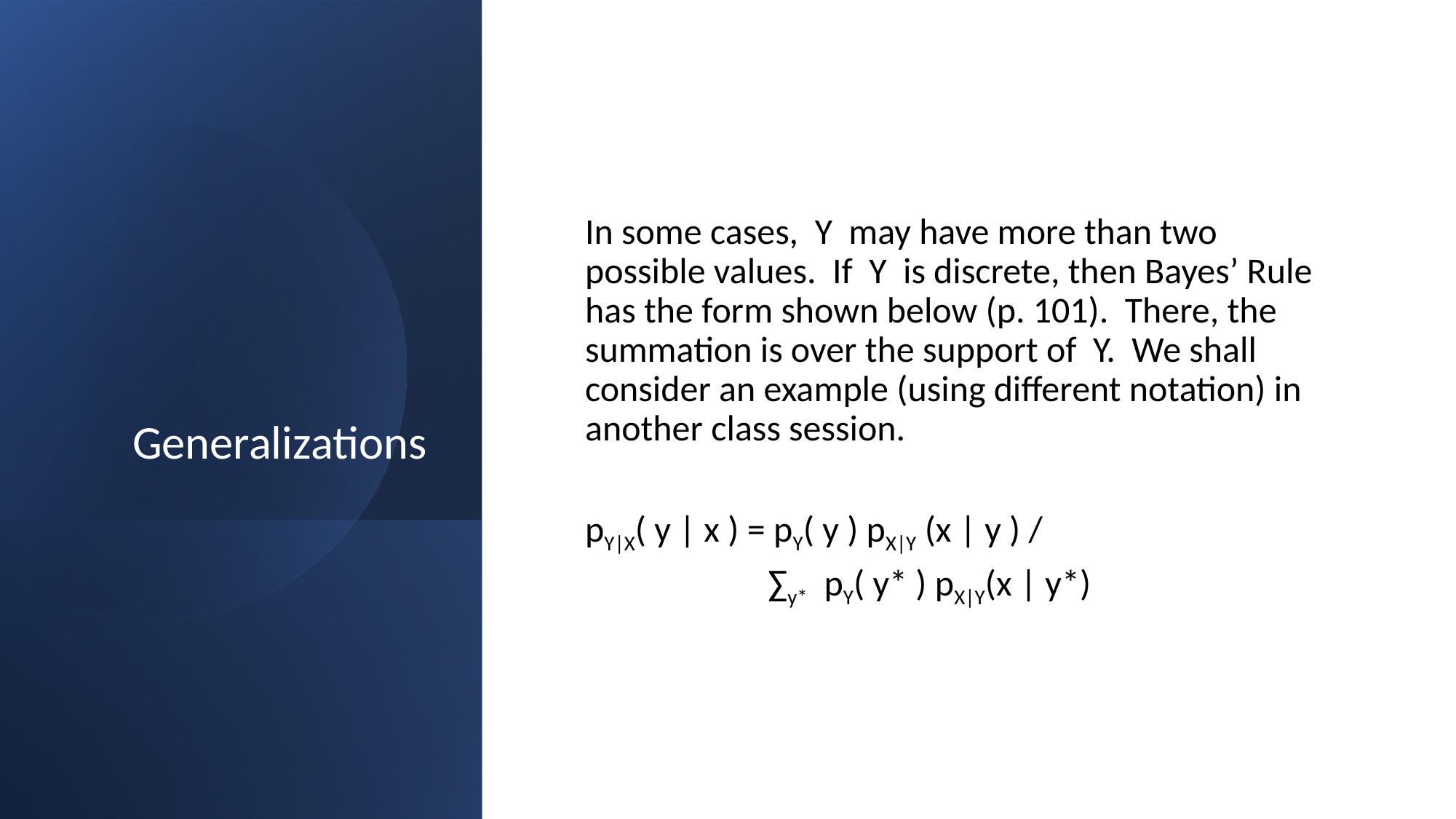

# Generalizations
In some cases,  Y  may have more than two possible values.  If  Y  is discrete, then Bayes’ Rule has the form shown below (p. 101).  There, the summation is over the support of  Y.  We shall consider an example (using different notation) in another class session.

pY|X( y | x ) = pY( y ) pX|Y (x | y ) /
	         ∑y*  pY( y* ) pX|Y(x | y*)